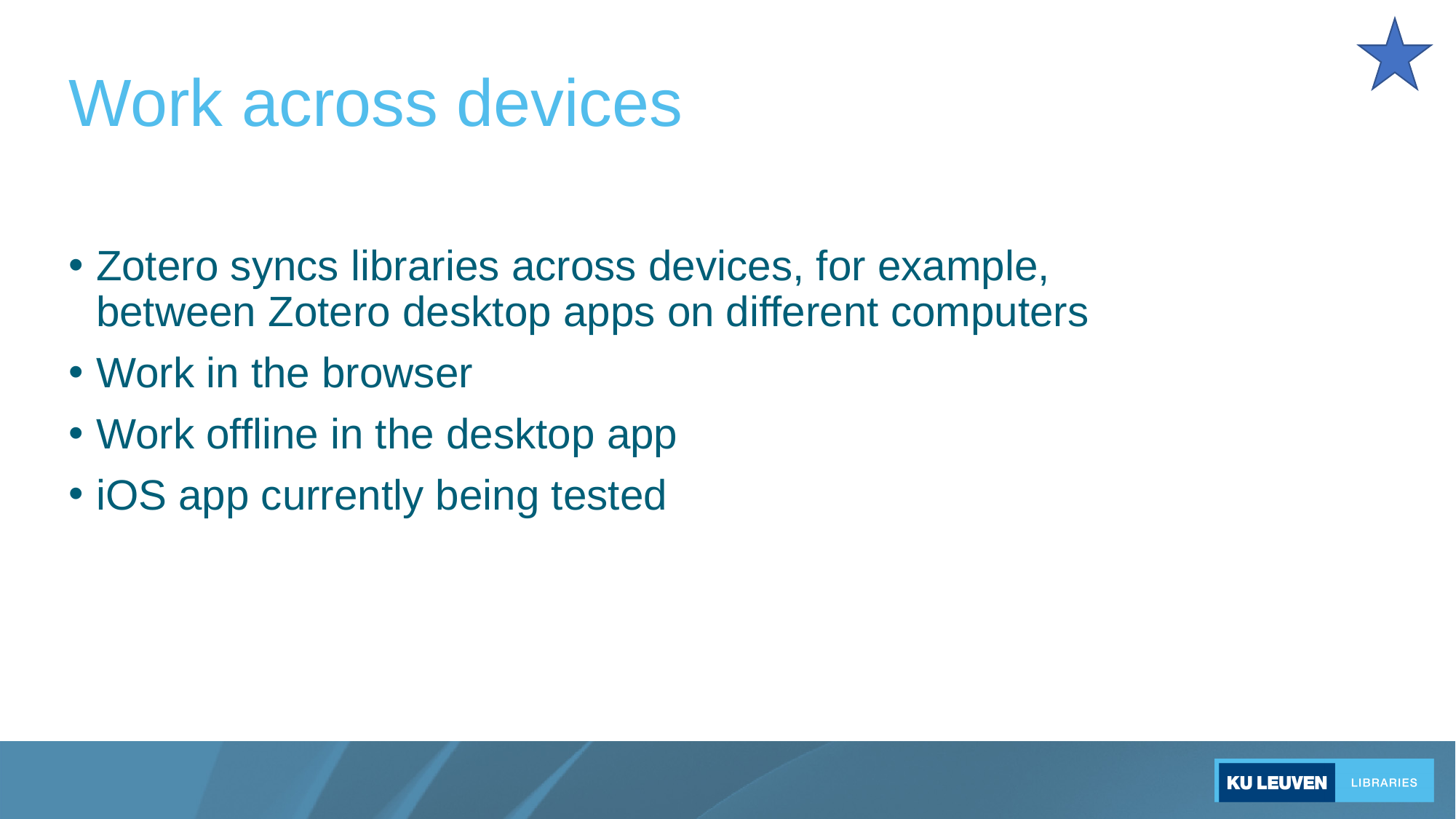

# Work across devices
Zotero syncs libraries across devices, for example, between Zotero desktop apps on different computers
Work in the browser
Work offline in the desktop app
iOS app currently being tested